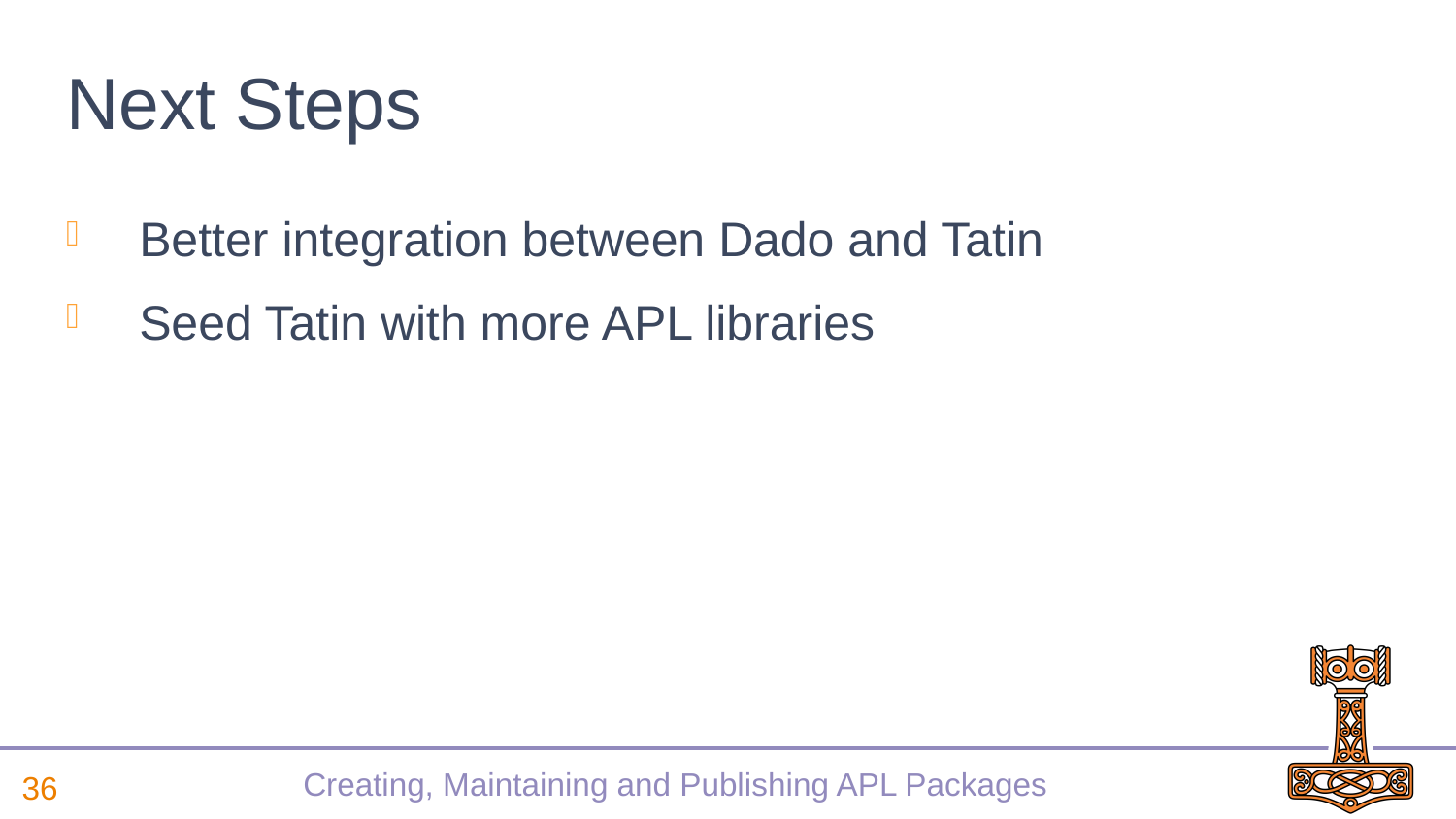

# Next Steps
Better integration between Dado and Tatin
Seed Tatin with more APL libraries